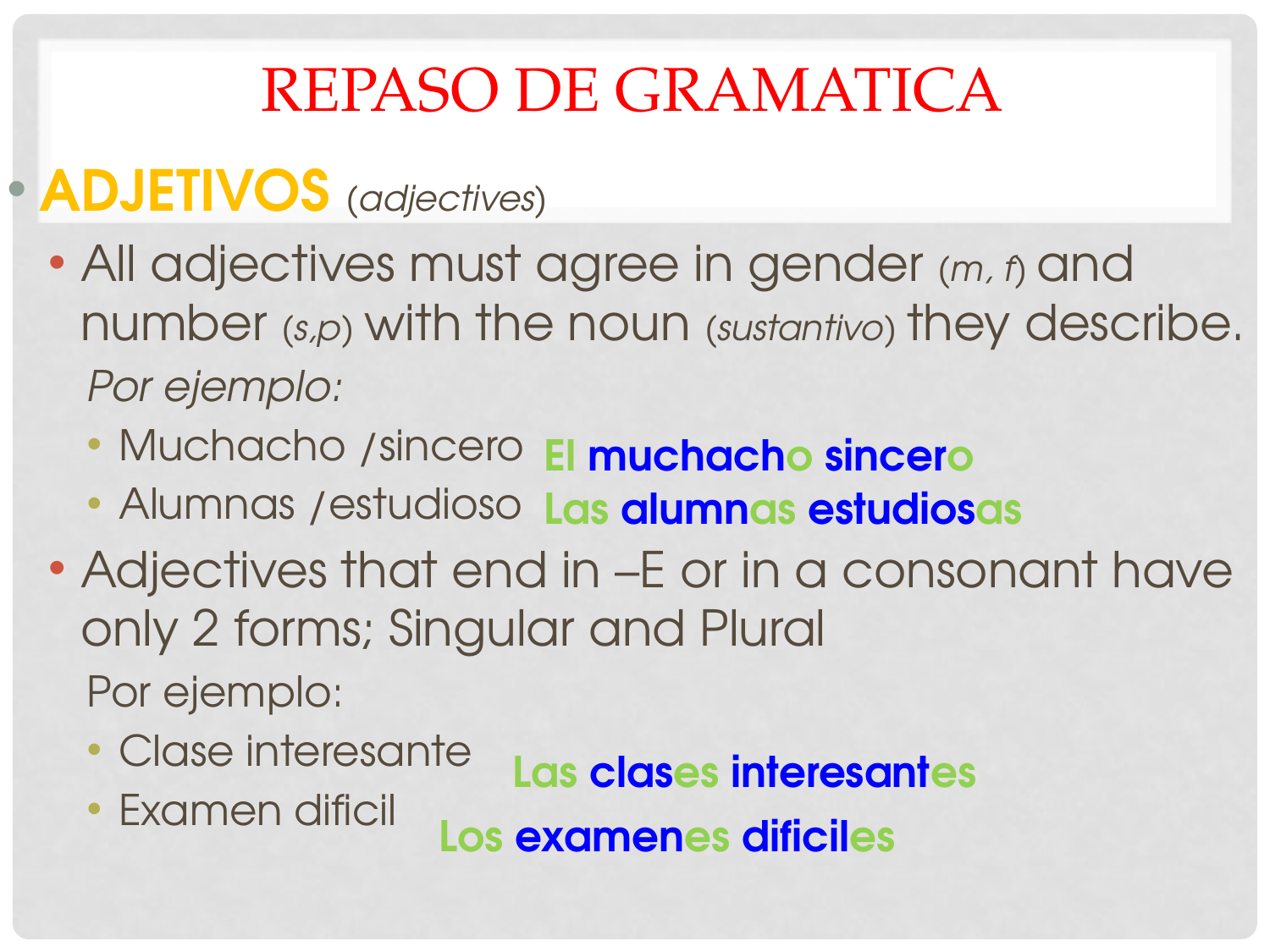

# Repaso de gramatica
ADJETIVOS (adjectives)
All adjectives must agree in gender (m, f) and number (s,p) with the noun (sustantivo) they describe.
Por ejemplo:
Muchacho /sincero
Alumnas /estudioso
Adjectives that end in –E or in a consonant have only 2 forms; Singular and Plural
Por ejemplo:
Clase interesante
Examen dificil
El muchacho sincero
Las alumnas estudiosas
Las clases interesantes
Los examenes dificiles